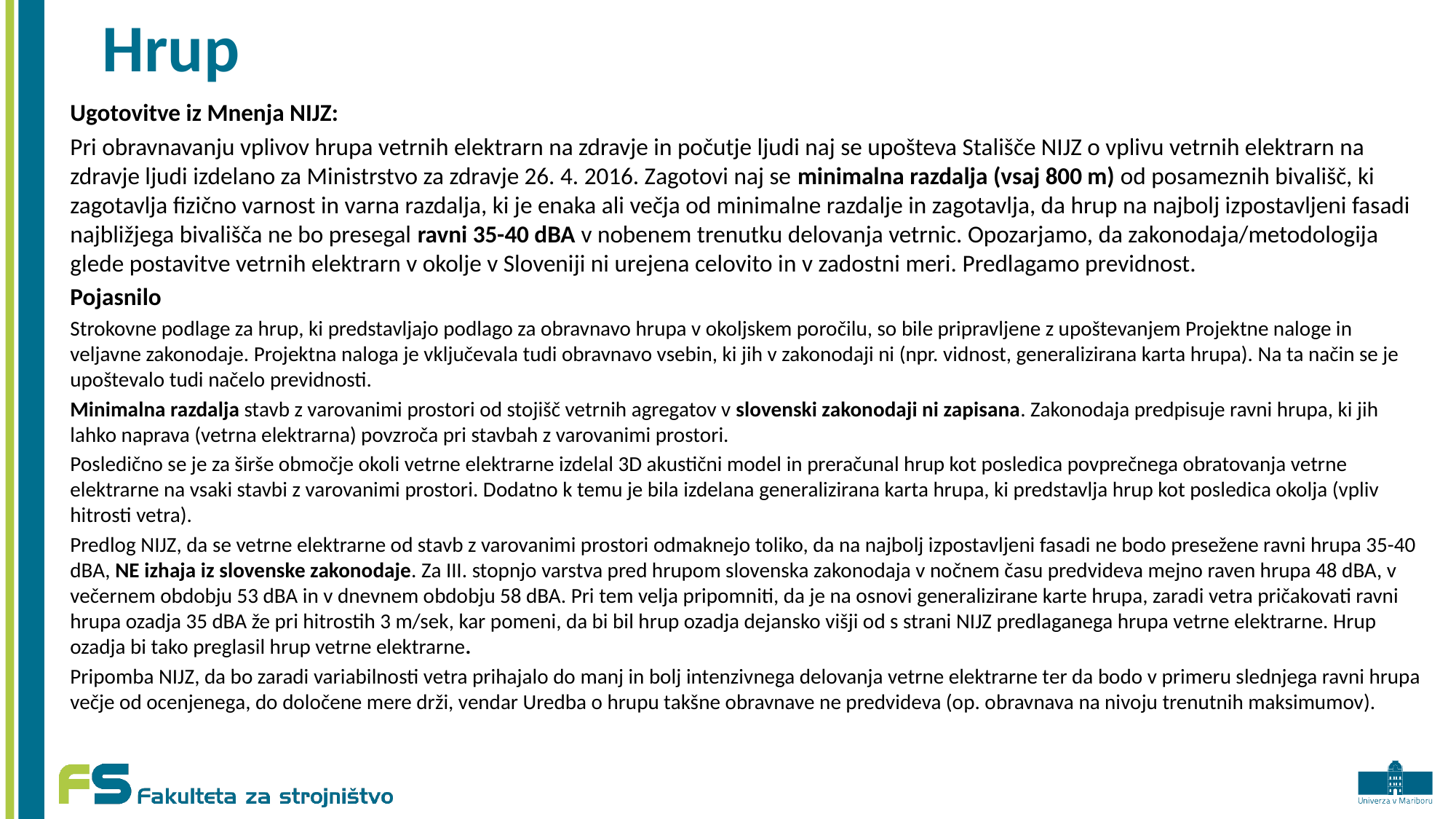

Hrup
Ugotovitve iz Mnenja NIJZ:
Pri obravnavanju vplivov hrupa vetrnih elektrarn na zdravje in počutje ljudi naj se upošteva Stališče NIJZ o vplivu vetrnih elektrarn na zdravje ljudi izdelano za Ministrstvo za zdravje 26. 4. 2016. Zagotovi naj se minimalna razdalja (vsaj 800 m) od posameznih bivališč, ki zagotavlja fizično varnost in varna razdalja, ki je enaka ali večja od minimalne razdalje in zagotavlja, da hrup na najbolj izpostavljeni fasadi najbližjega bivališča ne bo presegal ravni 35-40 dBA v nobenem trenutku delovanja vetrnic. Opozarjamo, da zakonodaja/metodologija glede postavitve vetrnih elektrarn v okolje v Sloveniji ni urejena celovito in v zadostni meri. Predlagamo previdnost.
Pojasnilo
Strokovne podlage za hrup, ki predstavljajo podlago za obravnavo hrupa v okoljskem poročilu, so bile pripravljene z upoštevanjem Projektne naloge in veljavne zakonodaje. Projektna naloga je vključevala tudi obravnavo vsebin, ki jih v zakonodaji ni (npr. vidnost, generalizirana karta hrupa). Na ta način se je upoštevalo tudi načelo previdnosti.
Minimalna razdalja stavb z varovanimi prostori od stojišč vetrnih agregatov v slovenski zakonodaji ni zapisana. Zakonodaja predpisuje ravni hrupa, ki jih lahko naprava (vetrna elektrarna) povzroča pri stavbah z varovanimi prostori.
Posledično se je za širše območje okoli vetrne elektrarne izdelal 3D akustični model in preračunal hrup kot posledica povprečnega obratovanja vetrne elektrarne na vsaki stavbi z varovanimi prostori. Dodatno k temu je bila izdelana generalizirana karta hrupa, ki predstavlja hrup kot posledica okolja (vpliv hitrosti vetra).
Predlog NIJZ, da se vetrne elektrarne od stavb z varovanimi prostori odmaknejo toliko, da na najbolj izpostavljeni fasadi ne bodo presežene ravni hrupa 35-40 dBA, NE izhaja iz slovenske zakonodaje. Za III. stopnjo varstva pred hrupom slovenska zakonodaja v nočnem času predvideva mejno raven hrupa 48 dBA, v večernem obdobju 53 dBA in v dnevnem obdobju 58 dBA. Pri tem velja pripomniti, da je na osnovi generalizirane karte hrupa, zaradi vetra pričakovati ravni hrupa ozadja 35 dBA že pri hitrostih 3 m/sek, kar pomeni, da bi bil hrup ozadja dejansko višji od s strani NIJZ predlaganega hrupa vetrne elektrarne. Hrup ozadja bi tako preglasil hrup vetrne elektrarne.
Pripomba NIJZ, da bo zaradi variabilnosti vetra prihajalo do manj in bolj intenzivnega delovanja vetrne elektrarne ter da bodo v primeru slednjega ravni hrupa večje od ocenjenega, do določene mere drži, vendar Uredba o hrupu takšne obravnave ne predvideva (op. obravnava na nivoju trenutnih maksimumov).